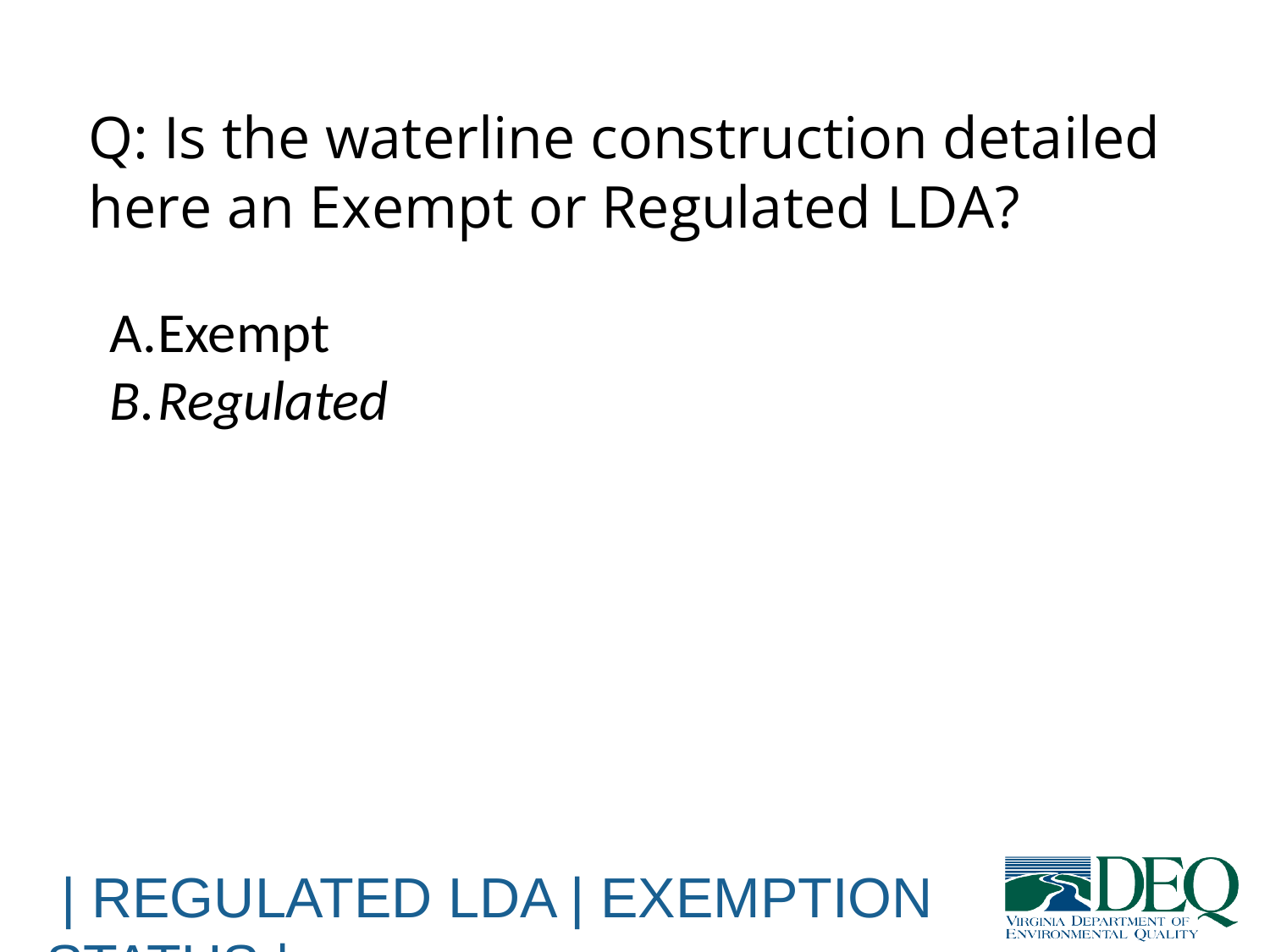

# Q: Is the waterline construction detailed here an Exempt or Regulated LDA?
Exempt
Regulated

 | Regulated LDA | Exemption status |